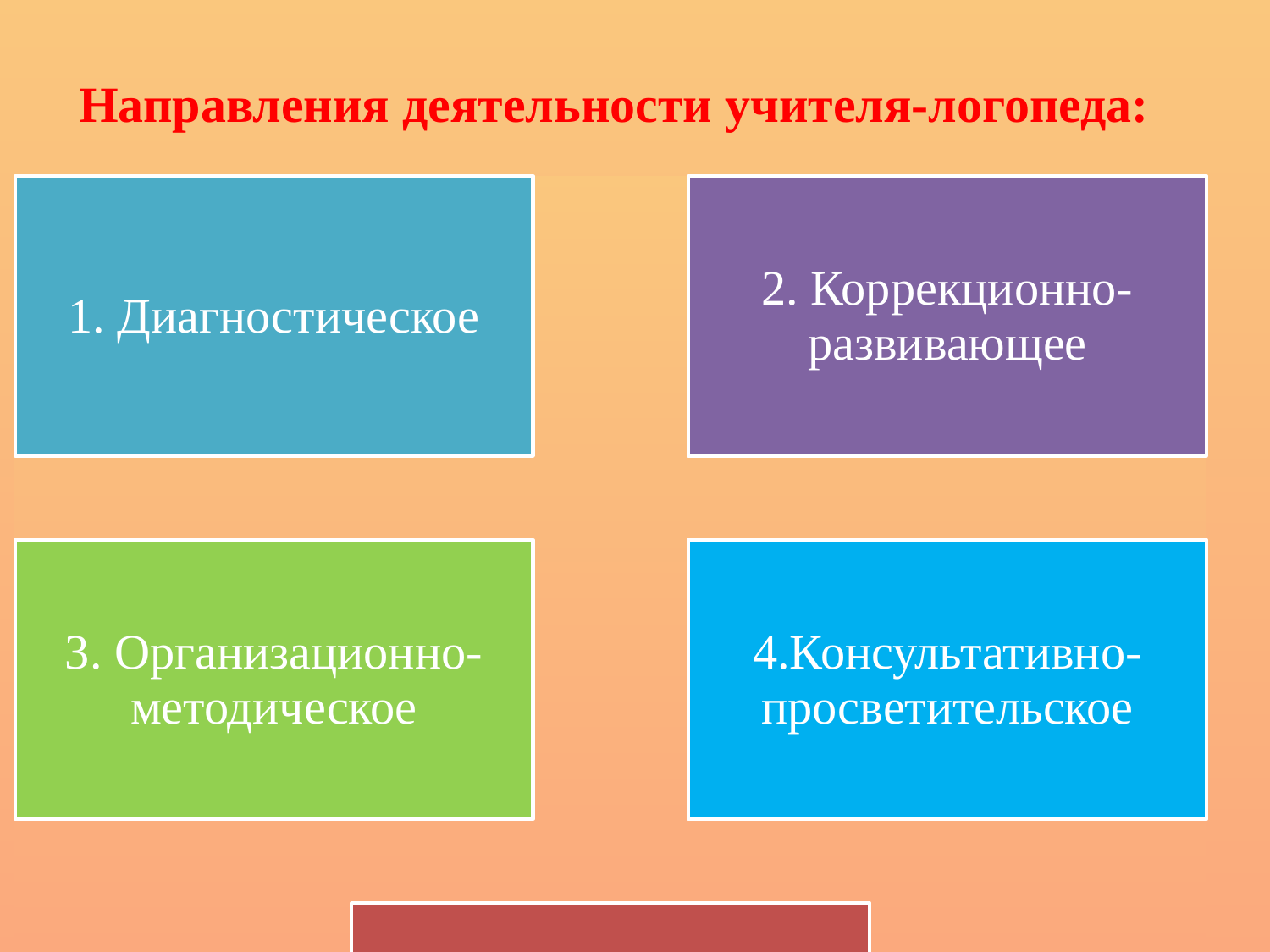

# Направления деятельности учителя-логопеда:
1. Диагностическое
2. Коррекционно-развивающее
3. Организационно-методическое
4.Консультативно-просветительское